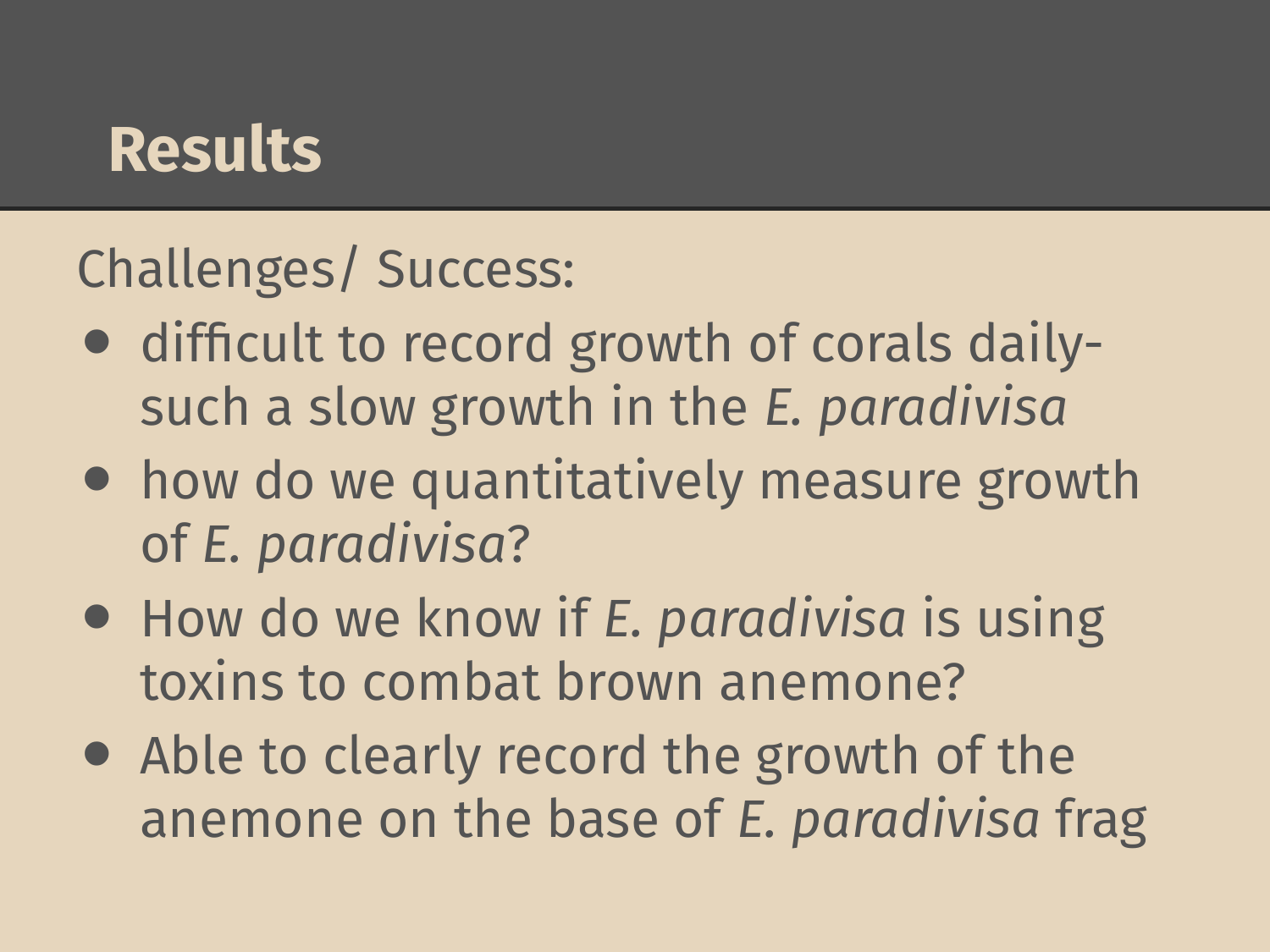

# Results
Challenges/ Success:
difficult to record growth of corals daily- such a slow growth in the E. paradivisa
how do we quantitatively measure growth of E. paradivisa?
How do we know if E. paradivisa is using toxins to combat brown anemone?
Able to clearly record the growth of the anemone on the base of E. paradivisa frag